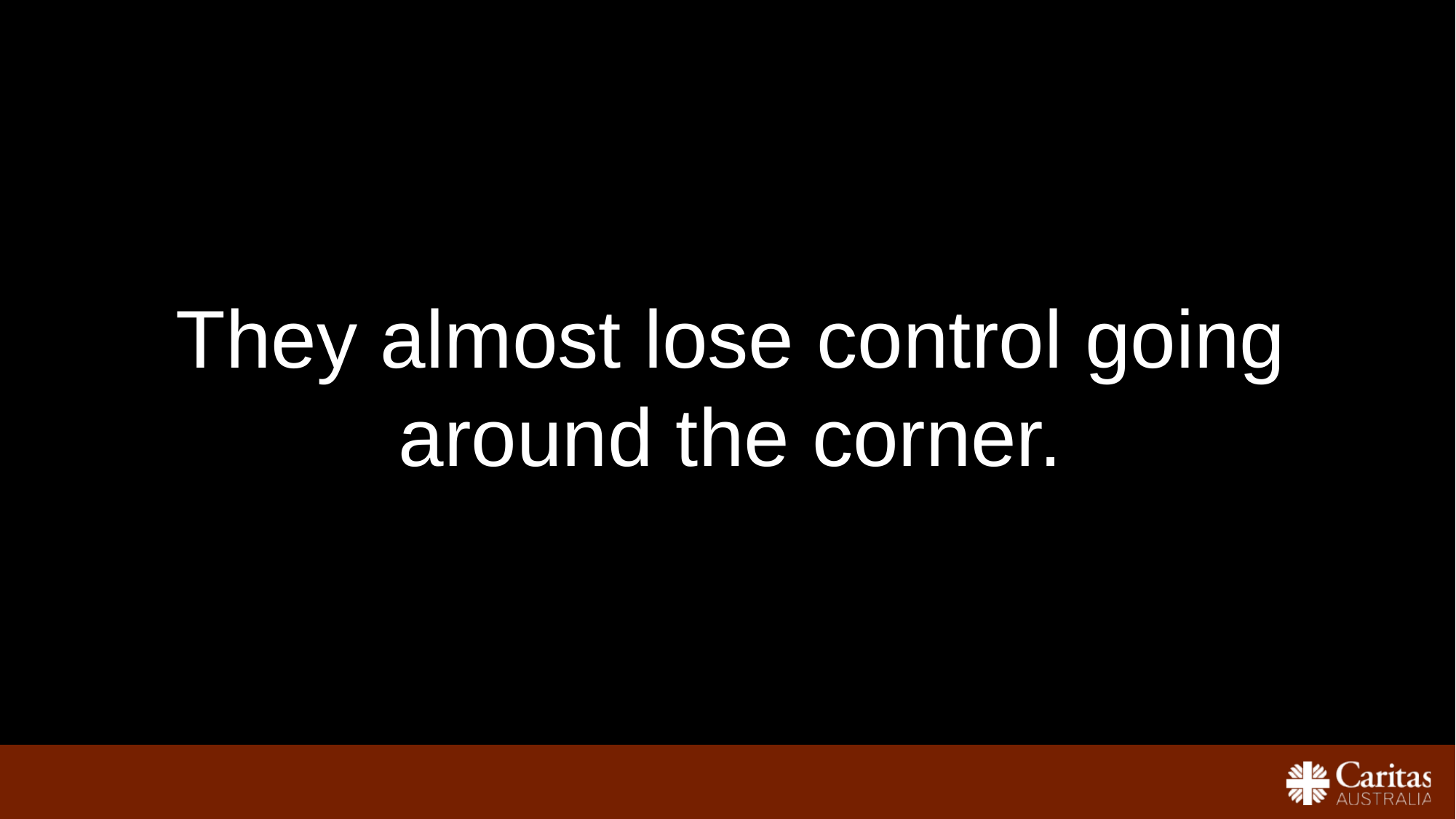

They almost lose control going around the corner.